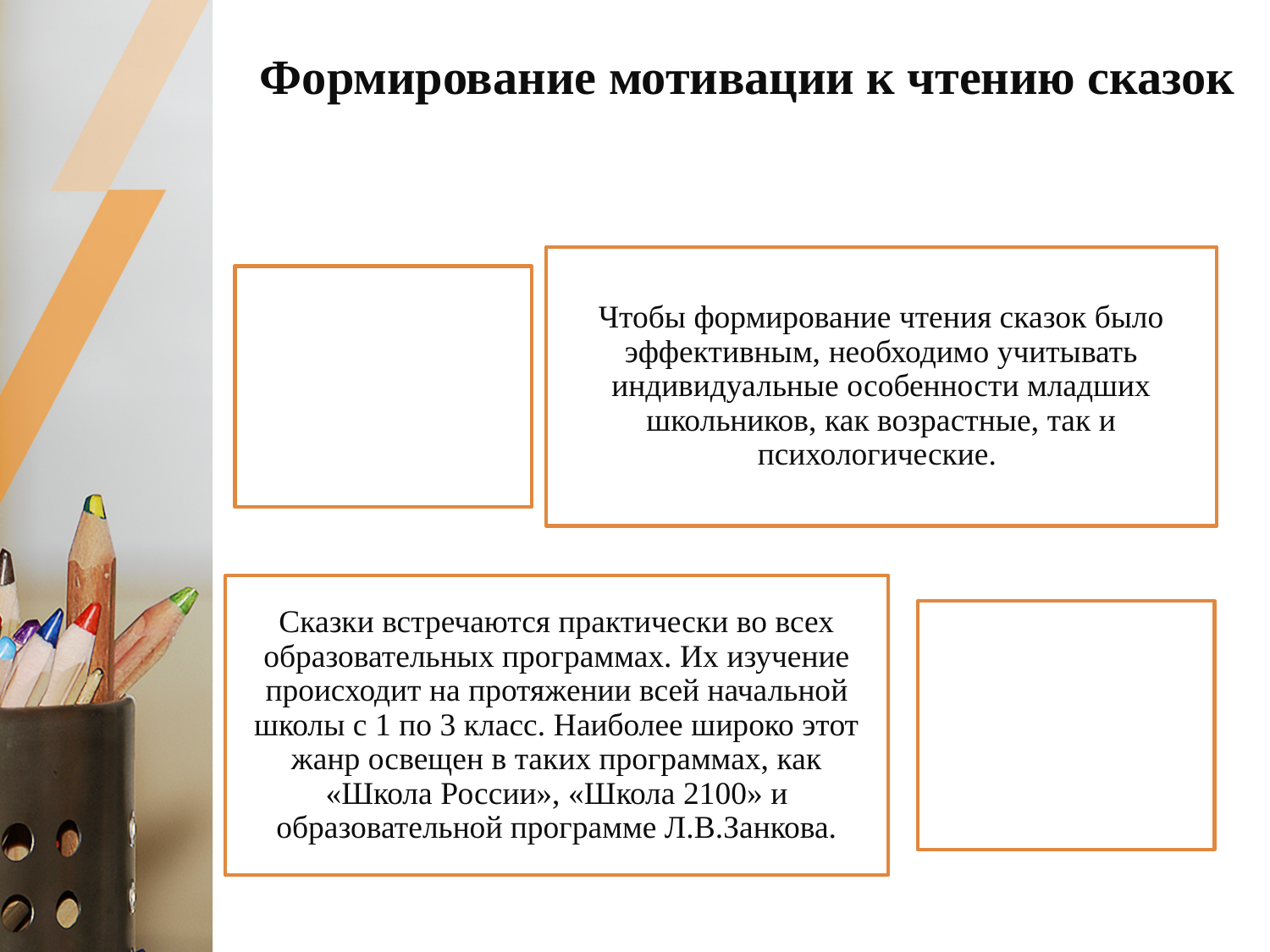

# Формирование мотивации к чтению сказок
Чтобы формирование чтения сказок было эффективным, необходимо учитывать индивидуальные особенности младших школьников, как возрастные, так и психологические.
Сказки встречаются практически во всех образовательных программах. Их изучение происходит на протяжении всей начальной школы с 1 по 3 класс. Наиболее широко этот жанр освещен в таких программах, как «Школа России», «Школа 2100» и образовательной программе Л.В.Занкова.